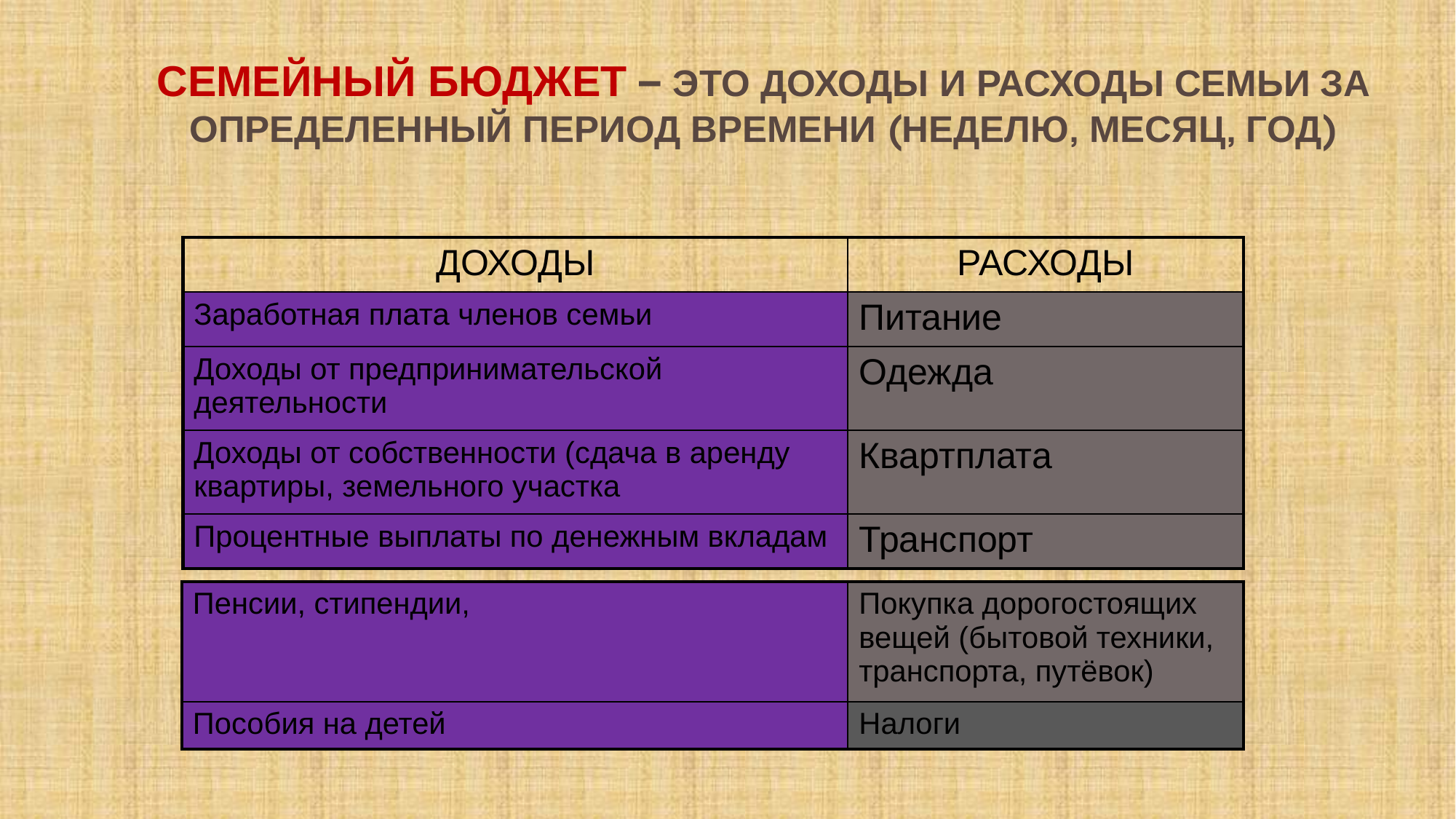

# СЕМЕЙНЫЙ БЮДЖЕТ – ЭТО ДОХОДЫ И РАСХОДЫ СЕМЬИ ЗА ОПРЕДЕЛЕННЫЙ ПЕРИОД ВРЕМЕНИ (НЕДЕЛЮ, МЕСЯЦ, ГОД)
| ДОХОДЫ | РАСХОДЫ |
| --- | --- |
| Заработная плата членов семьи | Питание |
| Доходы от предпринимательской деятельности | Одежда |
| Доходы от собственности (сдача в аренду квартиры, земельного участка | Квартплата |
| Процентные выплаты по денежным вкладам | Транспорт |
| Пенсии, стипендии, | Покупка дорогостоящих вещей (бытовой техники, транспорта, путёвок) |
| --- | --- |
| Пособия на детей | Налоги |